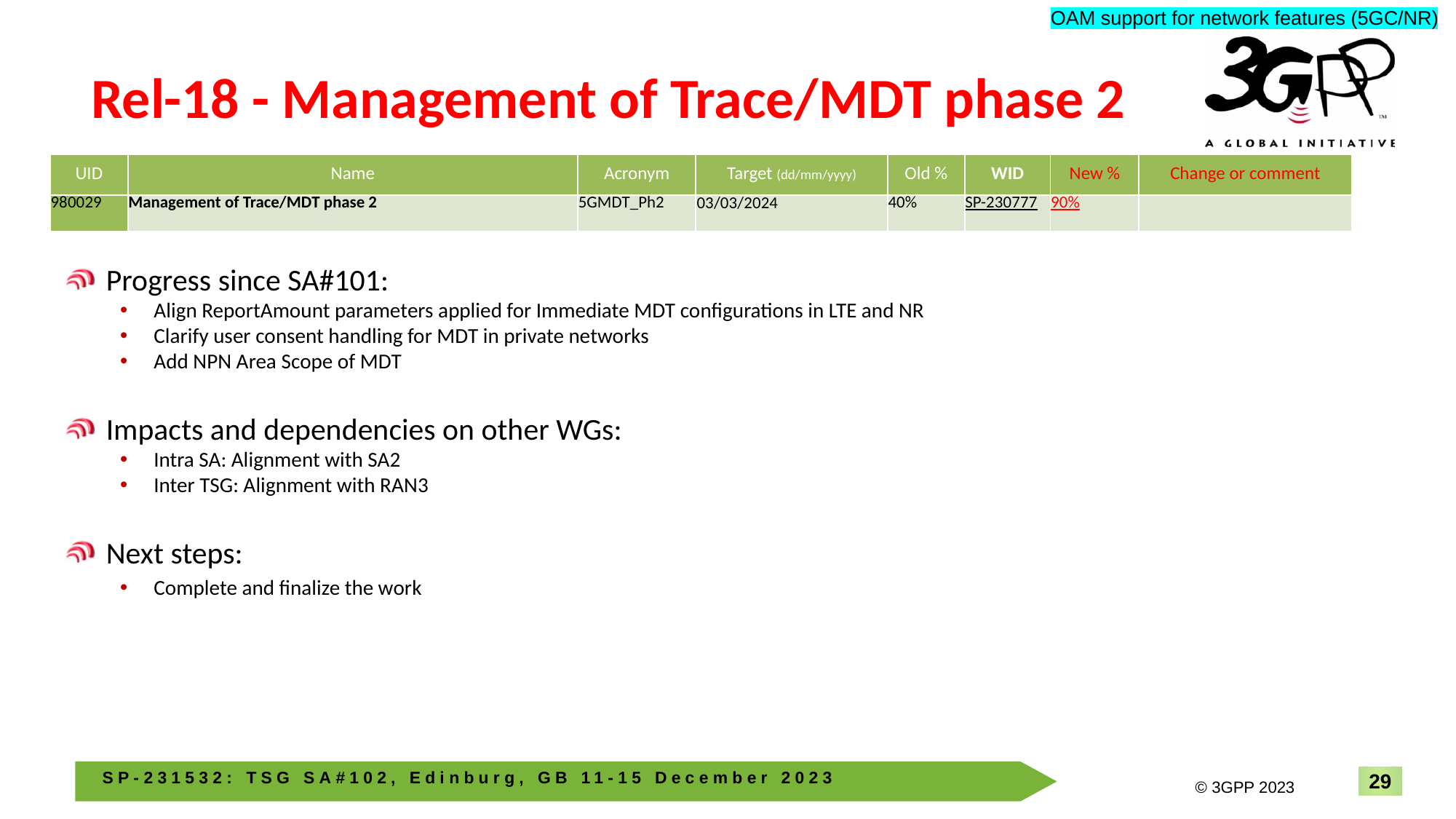

OAM support for network features (5GC/NR)
# Rel-18 - Management of Trace/MDT phase 2
| UID | Name | Acronym | Target (dd/mm/yyyy) | Old % | WID | New % | Change or comment |
| --- | --- | --- | --- | --- | --- | --- | --- |
| 980029 | Management of Trace/MDT phase 2 | 5GMDT\_Ph2 | 03/03/2024 | 40% | SP-230777 | 90% |  |
Progress since SA#101:
Align ReportAmount parameters applied for Immediate MDT configurations in LTE and NR
Clarify user consent handling for MDT in private networks
Add NPN Area Scope of MDT

Impacts and dependencies on other WGs:
Intra SA: Alignment with SA2
Inter TSG: Alignment with RAN3

Next steps:
Complete and finalize the work